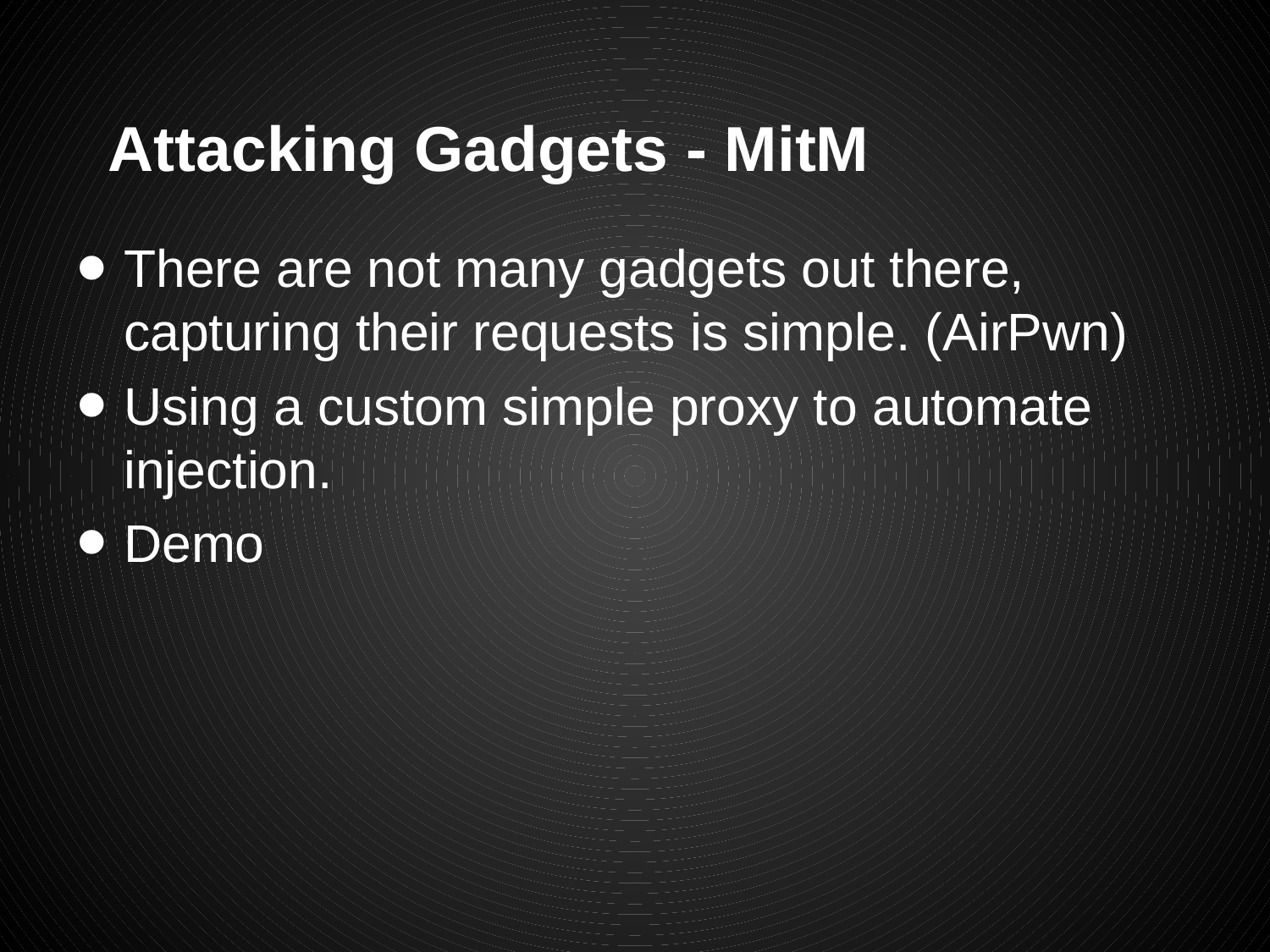

# Attacking Gadgets - MitM
There are not many gadgets out there, capturing their requests is simple. (AirPwn)
Using a custom simple proxy to automate injection.
Demo